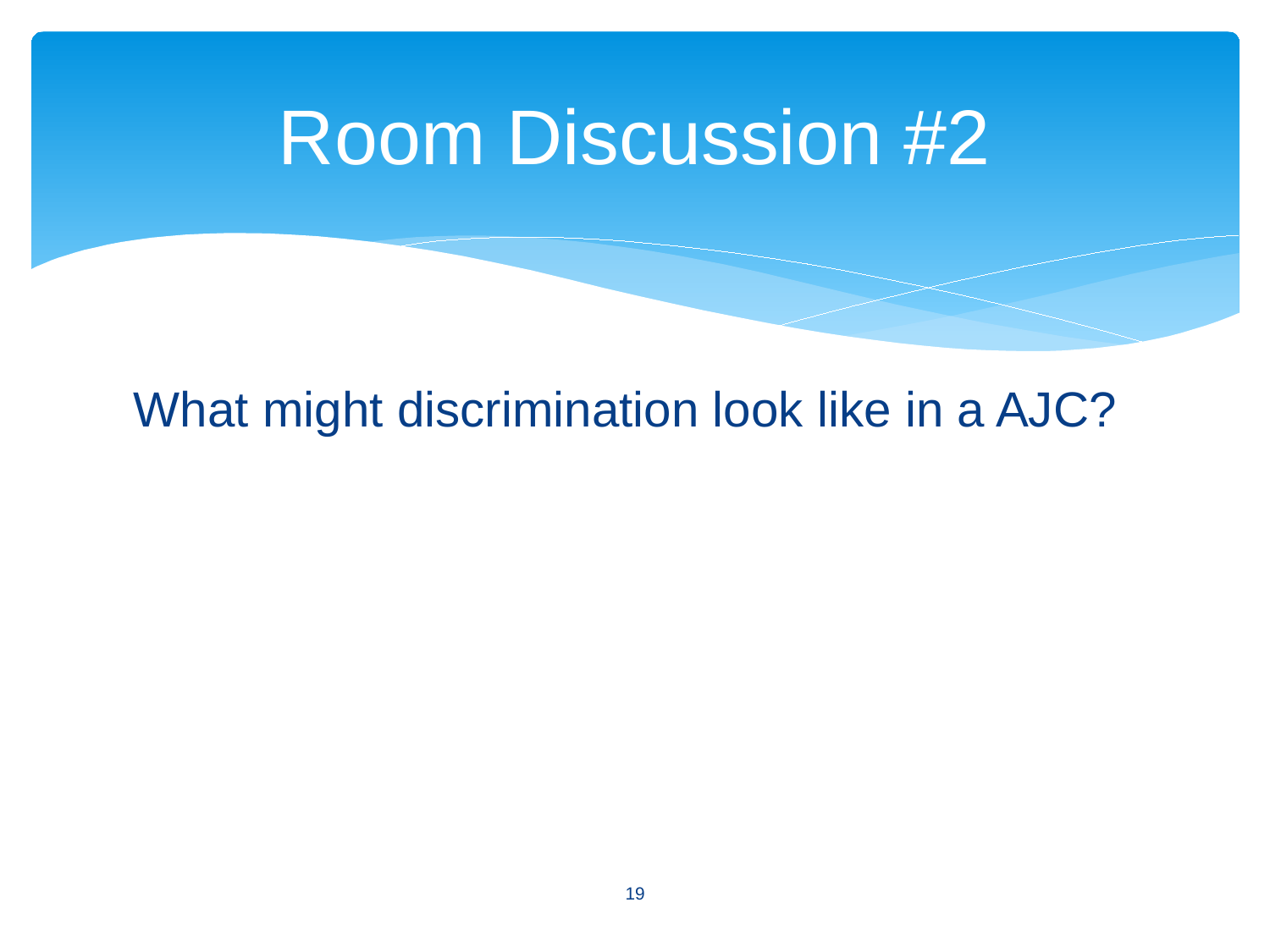

# Room Discussion #2
What might discrimination look like in a AJC?
19